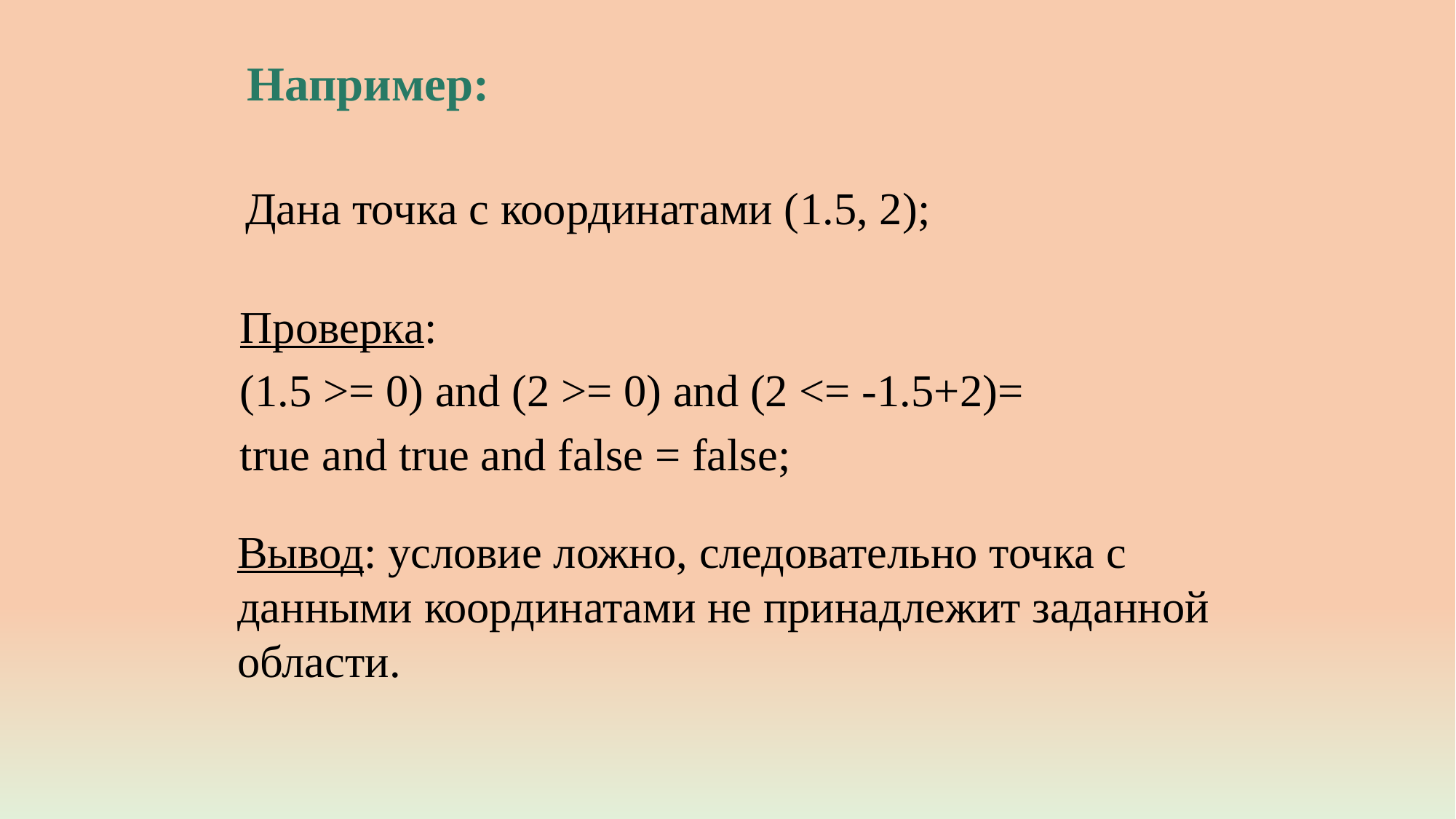

# Например:
Дана точка с координатами (1.5, 2);
Проверка:
(1.5 >= 0) and (2 >= 0) and (2 <= -1.5+2)=
true and true and false = false;
Вывод: условие ложно, следовательно точка с данными координатами не принадлежит заданной области.